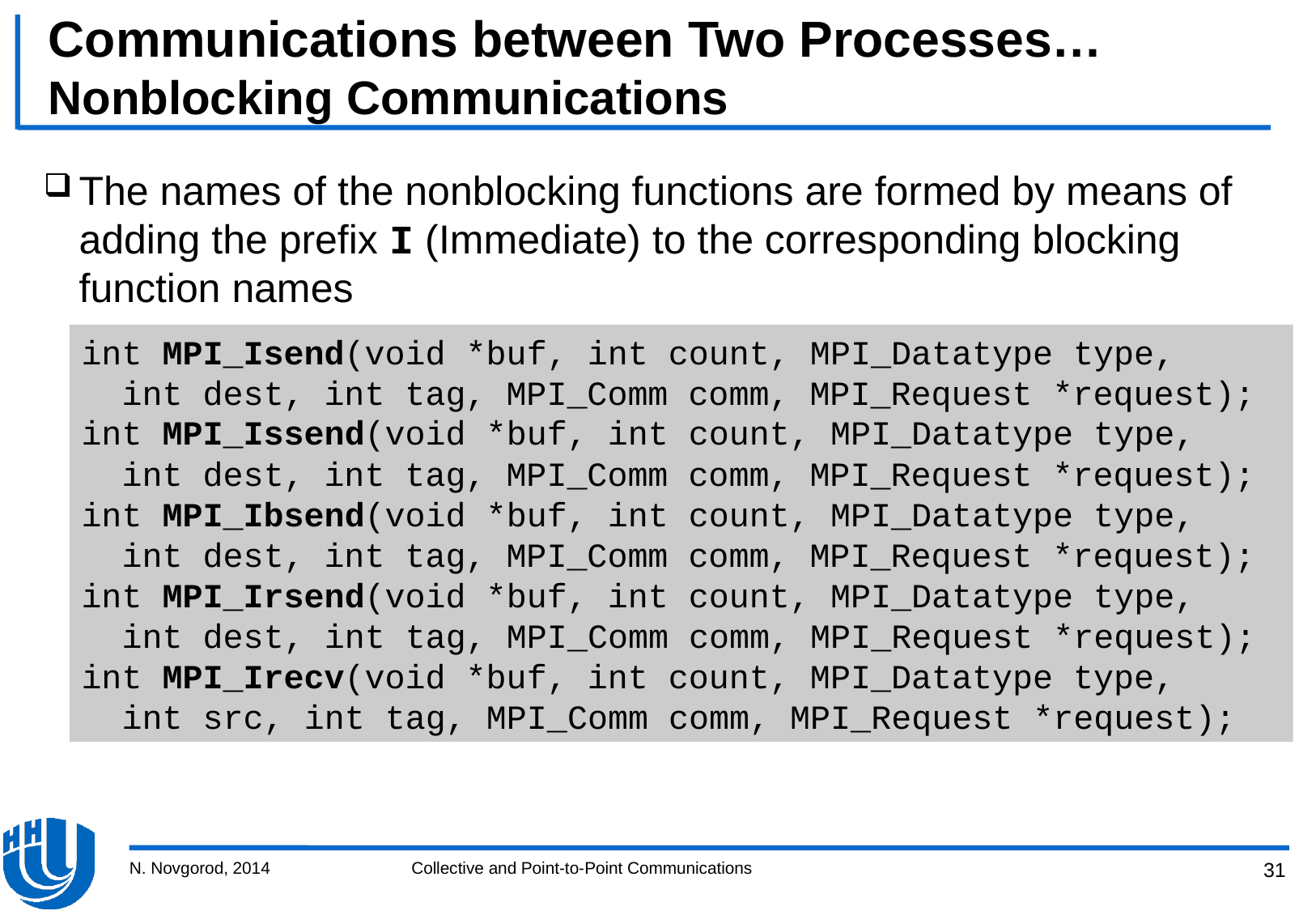

# Communications between Two Processes… Nonblocking Communications
The names of the nonblocking functions are formed by means of adding the prefix I (Immediate) to the corresponding blocking function names
int MPI_Isend(void *buf, int count, MPI_Datatype type,
  int dest,	int tag, MPI_Comm comm, MPI_Request *request);
int MPI_Issend(void *buf, int count, MPI_Datatype type,
  int dest, int tag, MPI_Comm comm, MPI_Request *request);
int MPI_Ibsend(void *buf, int count, MPI_Datatype type,
  int dest, int tag, MPI_Comm comm, MPI_Request *request);
int MPI_Irsend(void *buf, int count, MPI_Datatype type,
  int dest, int tag, MPI_Comm comm, MPI_Request *request);
int MPI_Irecv(void *buf, int count, MPI_Datatype type,
  int src, int tag, MPI_Comm comm, MPI_Request *request);
N. Novgorod, 2014
Collective and Point-to-Point Communications
31